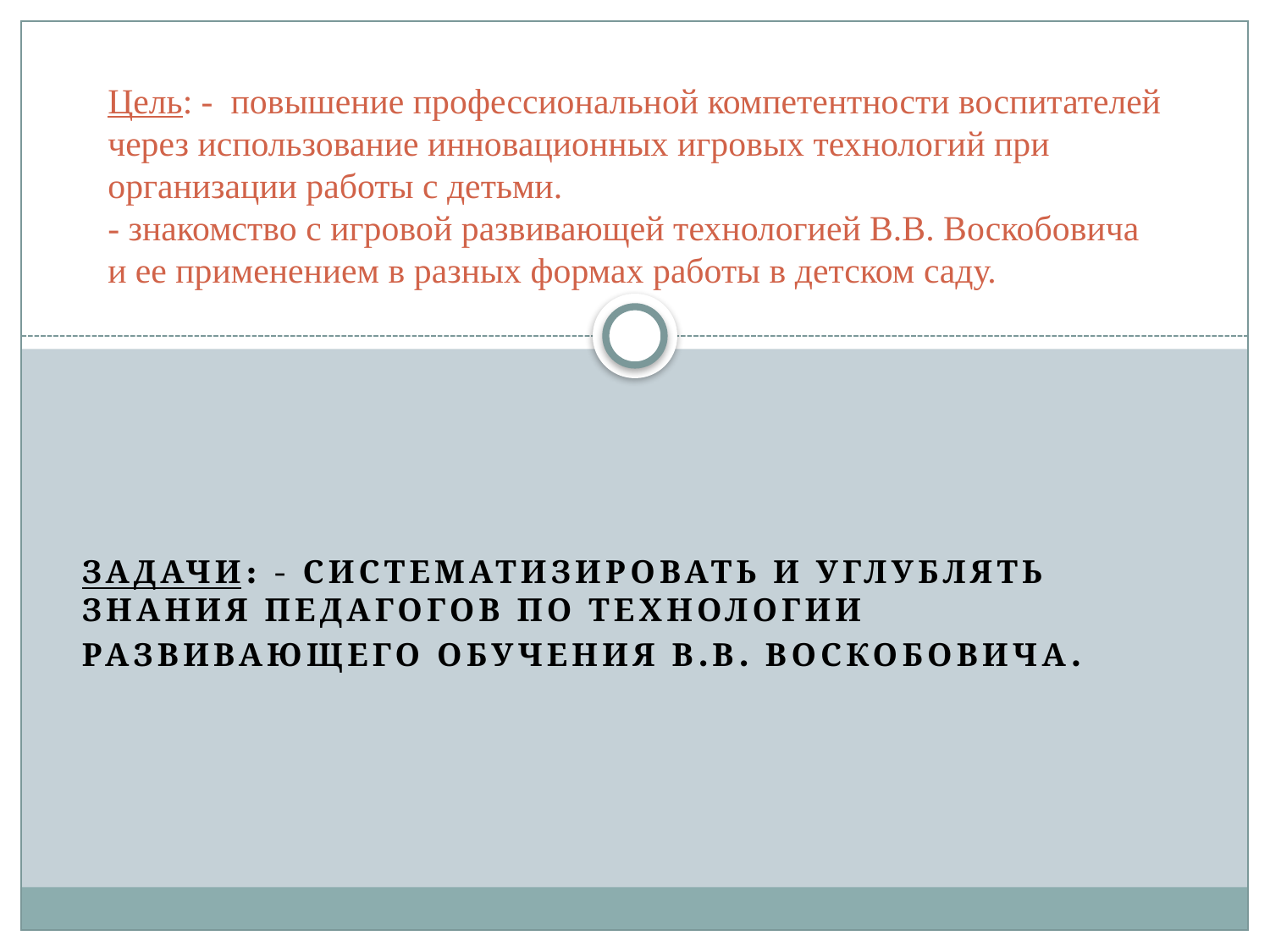

# Цель: -  повышение профессиональной компетентности воспитателей через использование инновационных игровых технологий при организации работы с детьми. - знакомство с игровой развивающей технологией В.В. Воскобовича и ее применением в разных формах работы в детском саду.

Задачи: - систематизировать и углублять знания педагогов по технологии
развивающего обучения В.В. Воскобовича.